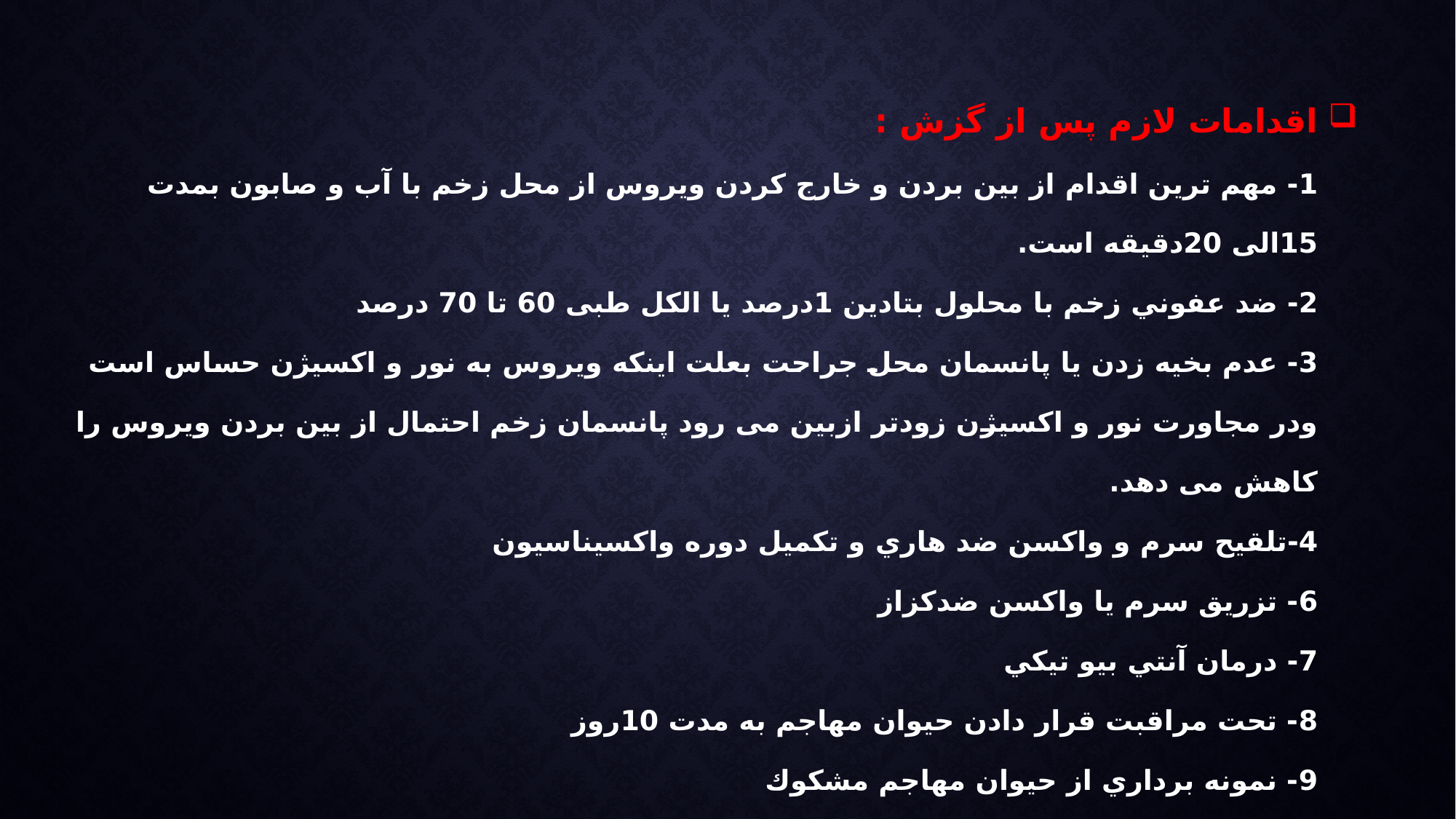

# اقدامات لازم پس از گزش : 1- مهم ترین اقدام از بين بردن و خارج كردن ويروس از محل زخم با آب و صابون بمدت 15الی 20دقیقه است. 2- ضد عفوني زخم با محلول بتادين 1درصد يا الكل طبی 60 تا 70 درصد 3- عدم بخيه زدن یا پانسمان محل جراحت بعلت اینکه ویروس به نور و اکسیژن حساس است ودر مجاورت نور و اکسیژن زودتر ازبین می رود پانسمان زخم احتمال از بین بردن ویروس را کاهش می دهد. 4-تلقیح سرم و واكسن ضد هاري و تکمیل دوره واکسیناسیون 6- تزريق سرم يا واكسن ضدكزاز 7- درمان آنتي بيو تيكي 8- تحت مراقبت قرار دادن حيوان مهاجم به مدت 10روز 9- نمونه برداري از حيوان مهاجم مشكوك